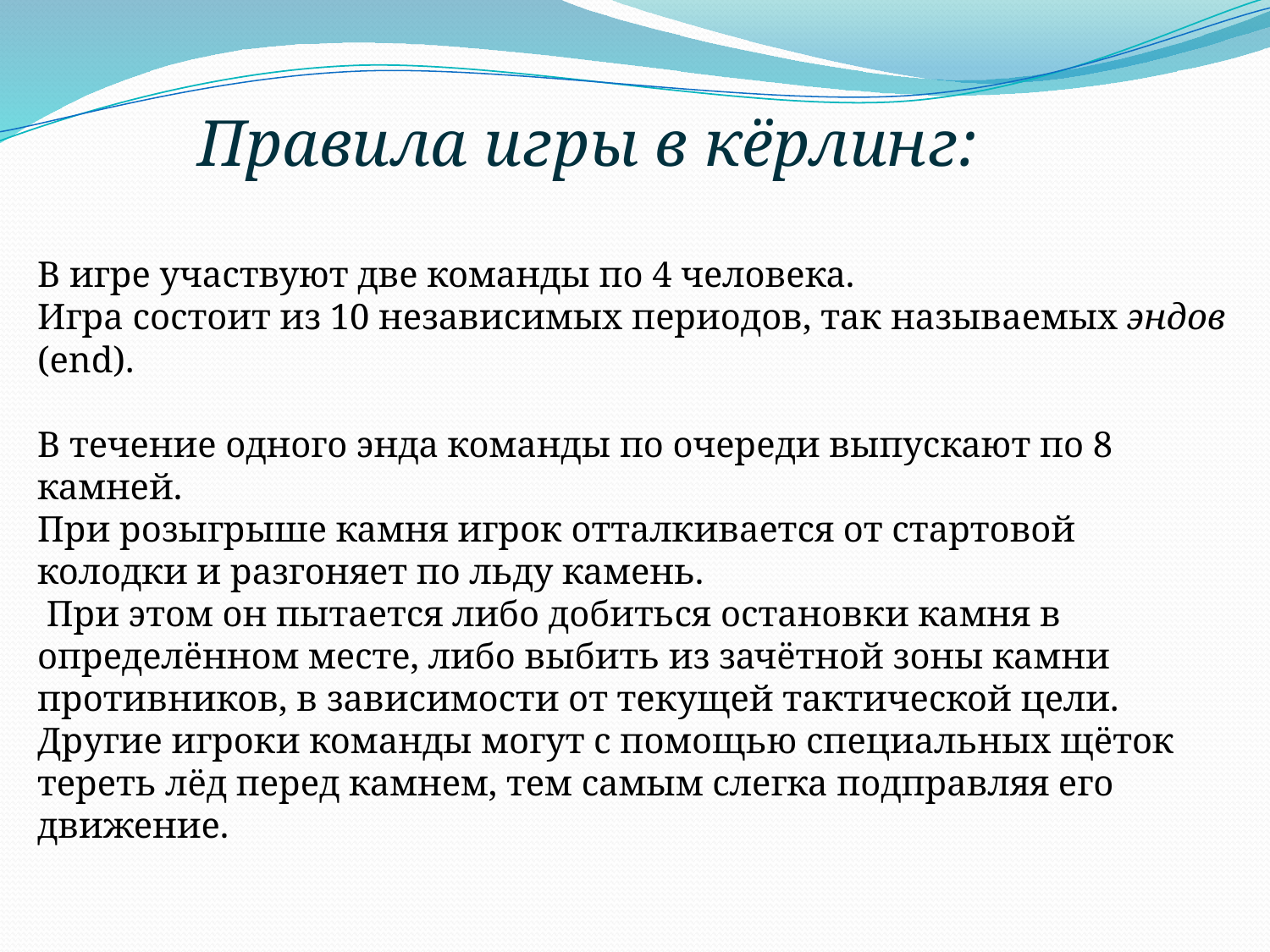

Правила игры в кёрлинг:
В игре участвуют две команды по 4 человека.
Игра состоит из 10 независимых периодов, так называемых эндов (end).
В течение одного энда команды по очереди выпускают по 8 камней.
При розыгрыше камня игрок отталкивается от стартовой колодки и разгоняет по льду камень.
 При этом он пытается либо добиться остановки камня в определённом месте, либо выбить из зачётной зоны камни противников, в зависимости от текущей тактической цели.
Другие игроки команды могут с помощью специальных щёток тереть лёд перед камнем, тем самым слегка подправляя его движение.